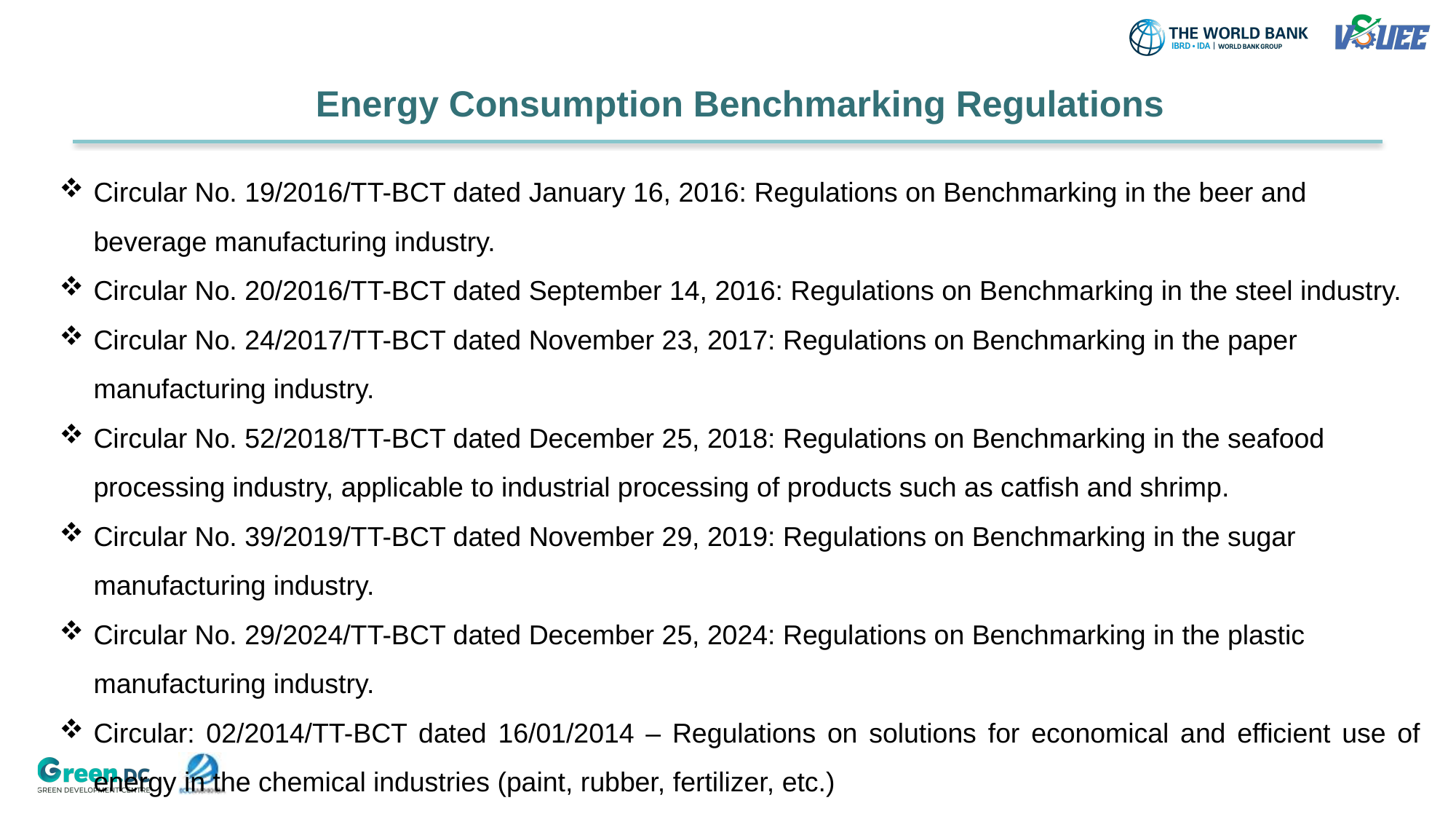

Energy Consumption Benchmarking Regulations
Circular No. 19/2016/TT-BCT dated January 16, 2016: Regulations on Benchmarking in the beer and beverage manufacturing industry.
Circular No. 20/2016/TT-BCT dated September 14, 2016: Regulations on Benchmarking in the steel industry.
Circular No. 24/2017/TT-BCT dated November 23, 2017: Regulations on Benchmarking in the paper manufacturing industry.
Circular No. 52/2018/TT-BCT dated December 25, 2018: Regulations on Benchmarking in the seafood processing industry, applicable to industrial processing of products such as catfish and shrimp.
Circular No. 39/2019/TT-BCT dated November 29, 2019: Regulations on Benchmarking in the sugar manufacturing industry.
Circular No. 29/2024/TT-BCT dated December 25, 2024: Regulations on Benchmarking in the plastic manufacturing industry.
Circular: 02/2014/TT-BCT dated 16/01/2014 – Regulations on solutions for economical and efficient use of energy in the chemical industries (paint, rubber, fertilizer, etc.)